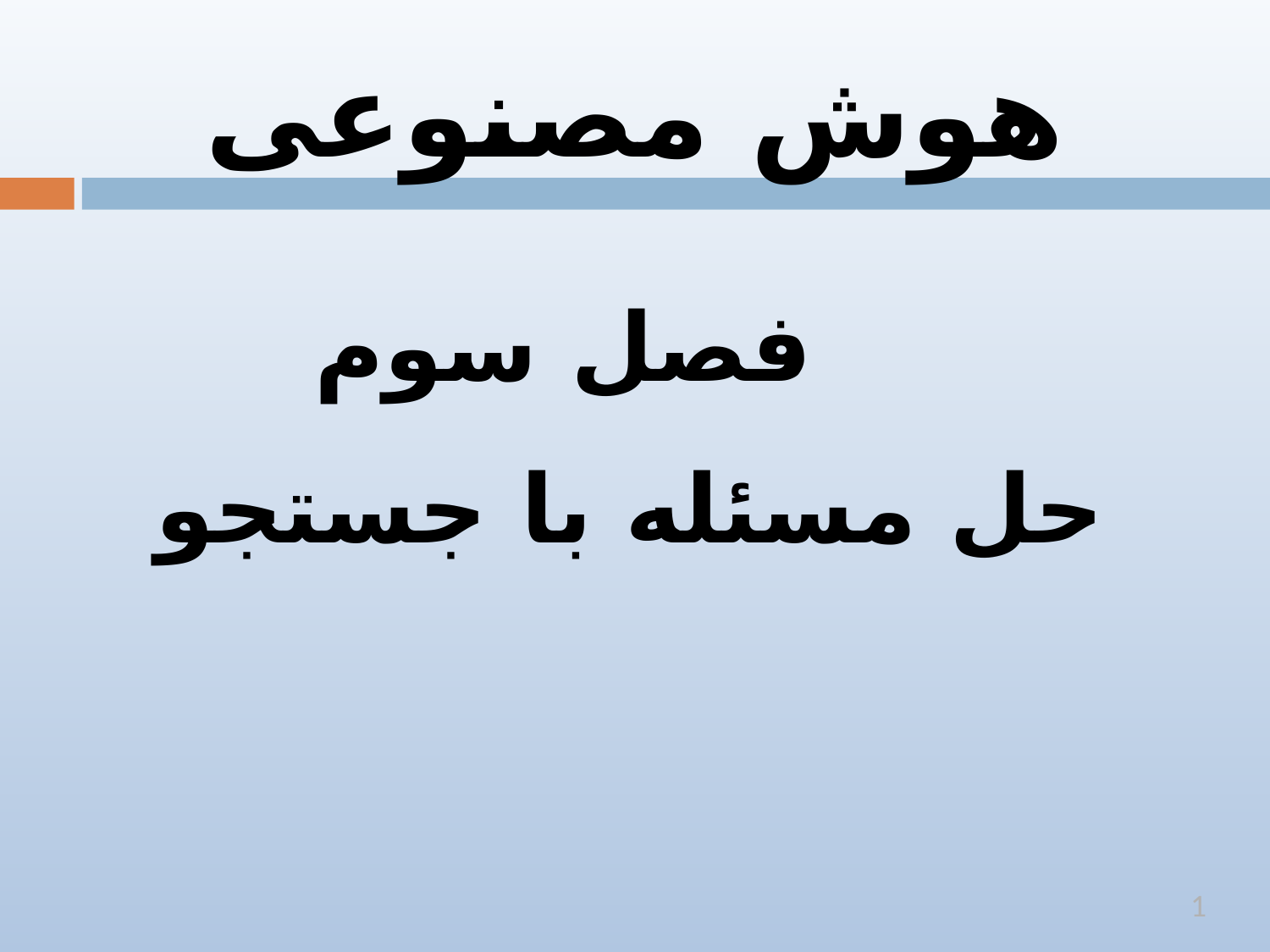

# هوش مصنوعی
    فصل سوم
حل مسئله با جستجو

1